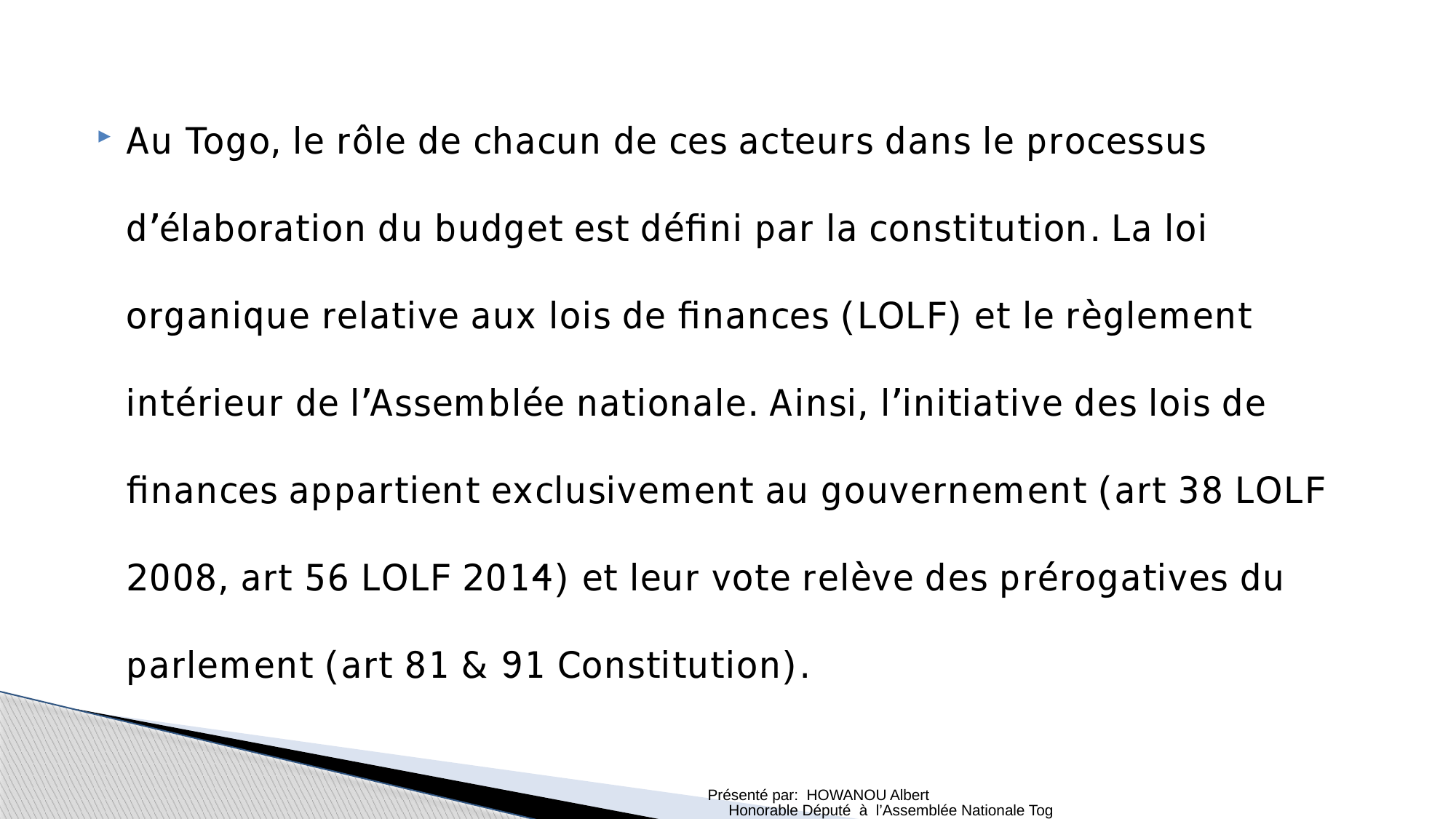

Au Togo, le rôle de chacun de ces acteurs dans le processus d’élaboration du budget est défini par la constitution. La loi organique relative aux lois de finances (LOLF) et le règlement intérieur de l’Assemblée nationale. Ainsi, l’initiative des lois de finances appartient exclusivement au gouvernement (art 38 LOLF 2008, art 56 LOLF 2014) et leur vote relève des prérogatives du parlement (art 81 & 91 Constitution).

Présenté par:  HOWANOU Albert                                    Honorable Député  à  l’Assemblée Nationale Togolaise